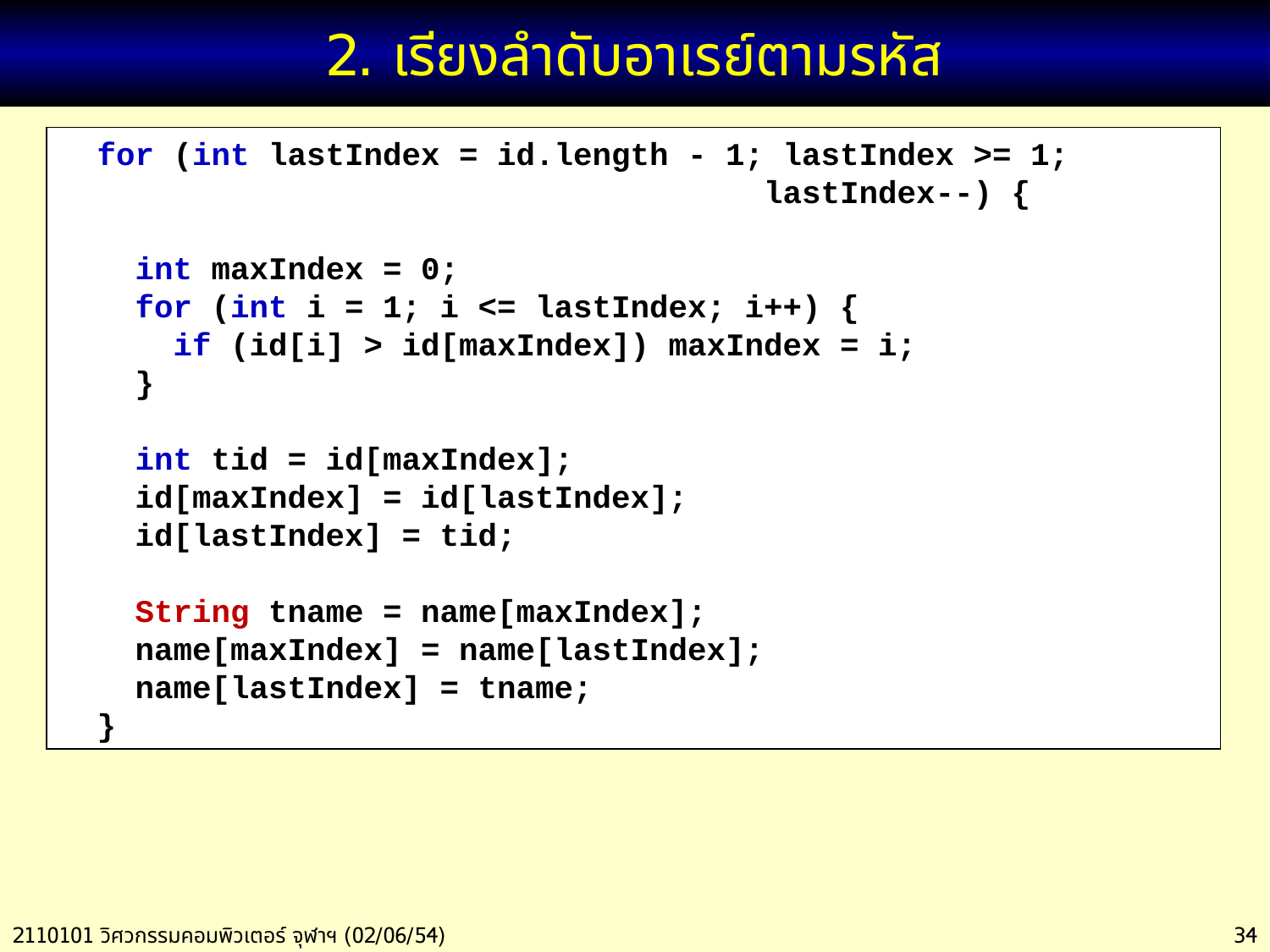

# 2. เรียงลำดับอาเรย์ตามรหัส
  for (int lastIndex = id.length - 1; lastIndex >= 1;
                                     lastIndex--) {

    int maxIndex = 0;
    for (int i = 1; i <= lastIndex; i++) {
      if (id[i] > id[maxIndex]) maxIndex = i;
    }

    int tid = id[maxIndex];
    id[maxIndex] = id[lastIndex];
    id[lastIndex] = tid;

    String tname = name[maxIndex];
    name[maxIndex] = name[lastIndex];
    name[lastIndex] = tname;
  }